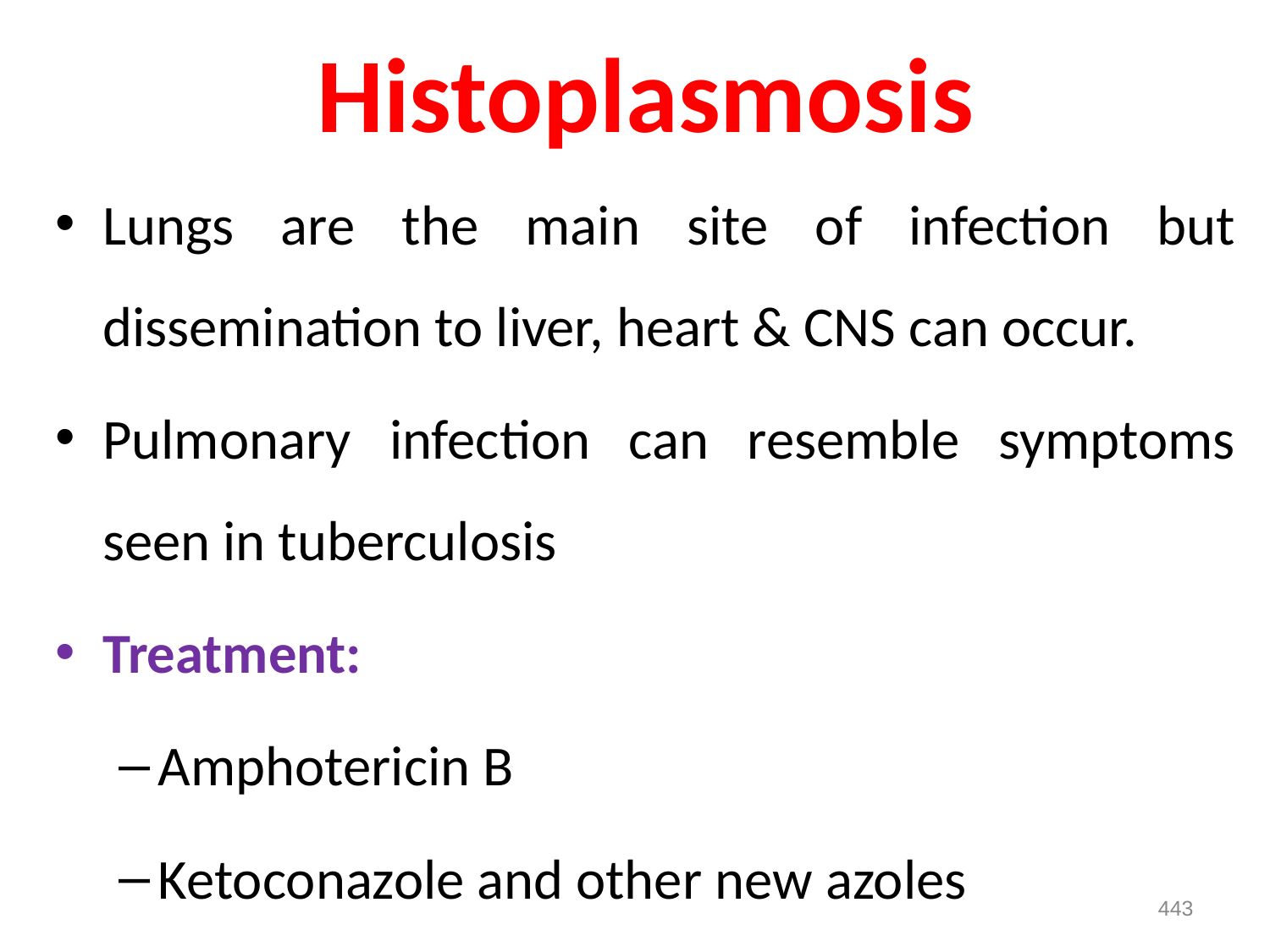

# Histoplasmosis
Lungs are the main site of infection but dissemination to liver, heart & CNS can occur.
Pulmonary infection can resemble symptoms seen in tuberculosis
Treatment:
Amphotericin B
Ketoconazole and other new azoles

443